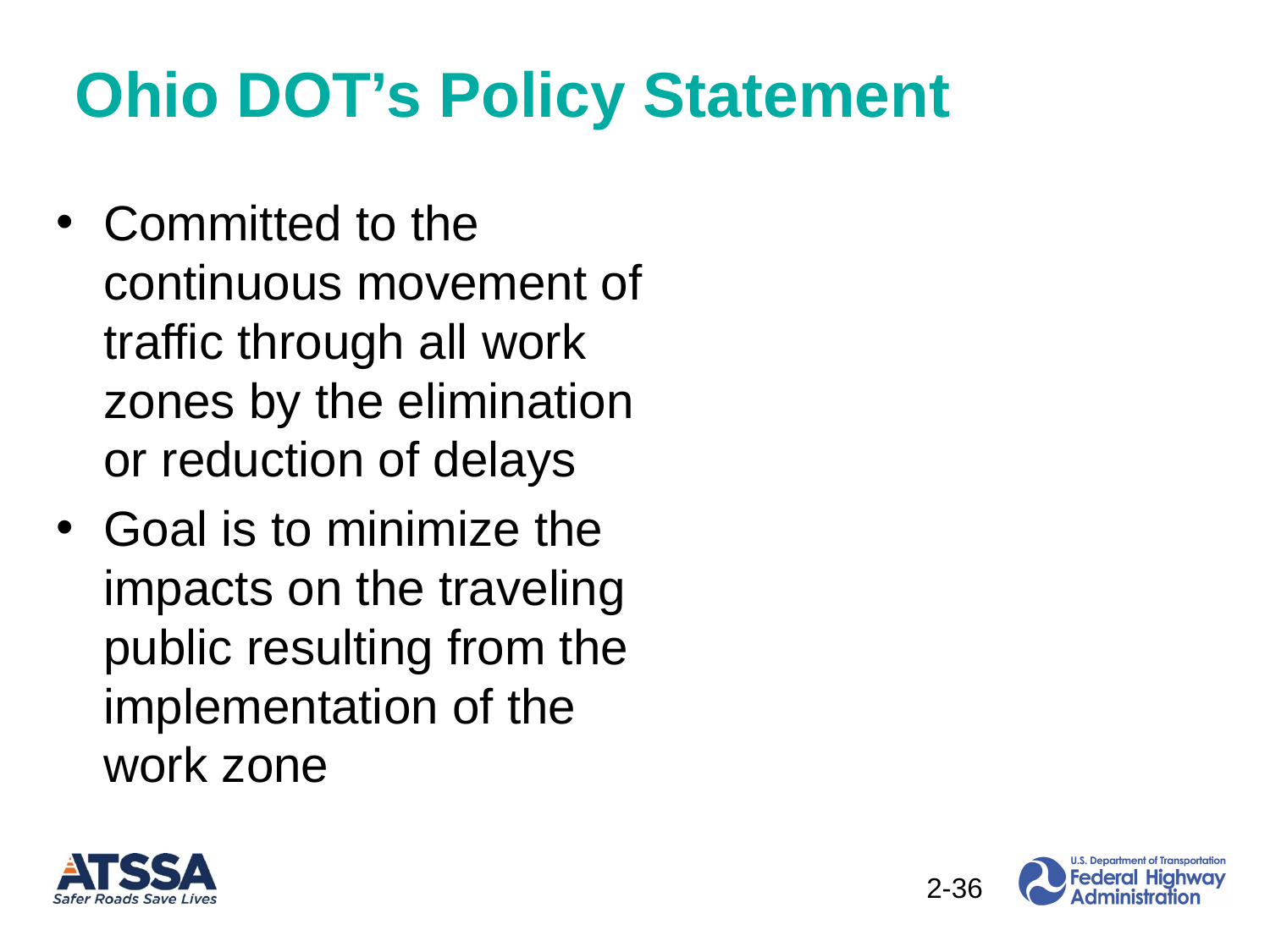

# Ohio DOT’s Policy Statement
Committed to the continuous movement of traffic through all work zones by the elimination or reduction of delays
Goal is to minimize the impacts on the traveling public resulting from the implementation of the work zone